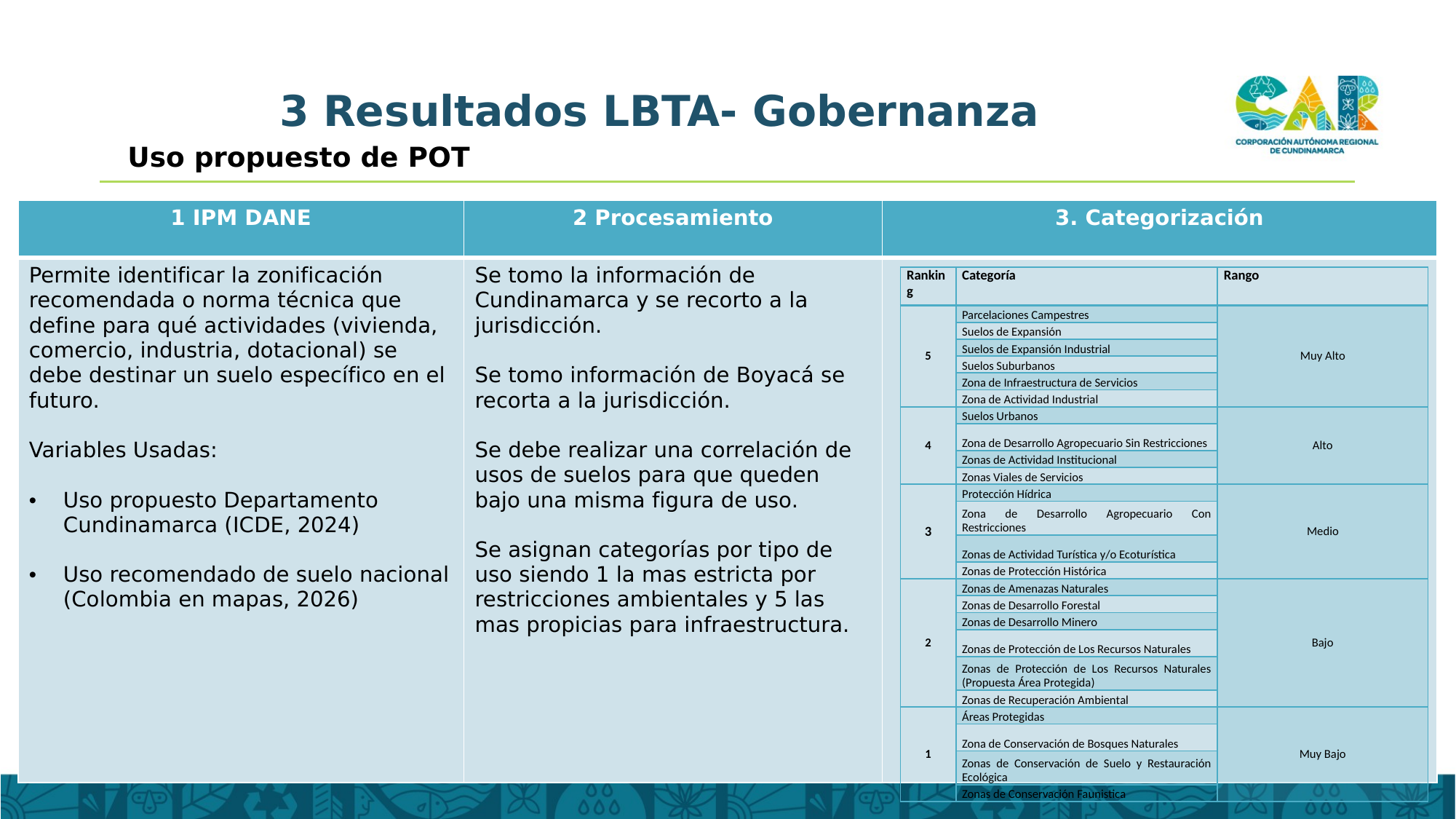

# 3 Resultados LBTA- Gobernanza
Uso propuesto de POT
| 1 IPM DANE | 2 Procesamiento | 3. Categorización |
| --- | --- | --- |
| Permite identificar la zonificación recomendada o norma técnica que define para qué actividades (vivienda, comercio, industria, dotacional) se debe destinar un suelo específico en el futuro. Variables Usadas: Uso propuesto Departamento Cundinamarca (ICDE, 2024) Uso recomendado de suelo nacional (Colombia en mapas, 2026) | Se tomo la información de Cundinamarca y se recorto a la jurisdicción. Se tomo información de Boyacá se recorta a la jurisdicción. Se debe realizar una correlación de usos de suelos para que queden bajo una misma figura de uso. Se asignan categorías por tipo de uso siendo 1 la mas estricta por restricciones ambientales y 5 las mas propicias para infraestructura. |  |
| Ranking | Categoría | Rango |
| --- | --- | --- |
| 5 | Parcelaciones Campestres | Muy Alto |
|  | Suelos de Expansión |  |
|  | Suelos de Expansión Industrial |  |
|  | Suelos Suburbanos |  |
|  | Zona de Infraestructura de Servicios |  |
|  | Zona de Actividad Industrial |  |
| 4 | Suelos Urbanos | Alto |
|  | Zona de Desarrollo Agropecuario Sin Restricciones |  |
|  | Zonas de Actividad Institucional |  |
|  | Zonas Viales de Servicios |  |
| 3 | Protección Hídrica | Medio |
|  | Zona de Desarrollo Agropecuario Con Restricciones |  |
|  | Zonas de Actividad Turística y/o Ecoturística |  |
|  | Zonas de Protección Histórica |  |
| 2 | Zonas de Amenazas Naturales | Bajo |
|  | Zonas de Desarrollo Forestal |  |
|  | Zonas de Desarrollo Minero |  |
|  | Zonas de Protección de Los Recursos Naturales |  |
|  | Zonas de Protección de Los Recursos Naturales (Propuesta Área Protegida) |  |
|  | Zonas de Recuperación Ambiental |  |
| 1 | Áreas Protegidas | Muy Bajo |
|  | Zona de Conservación de Bosques Naturales |  |
|  | Zonas de Conservación de Suelo y Restauración Ecológica |  |
|  | Zonas de Conservación Faunistica |  |